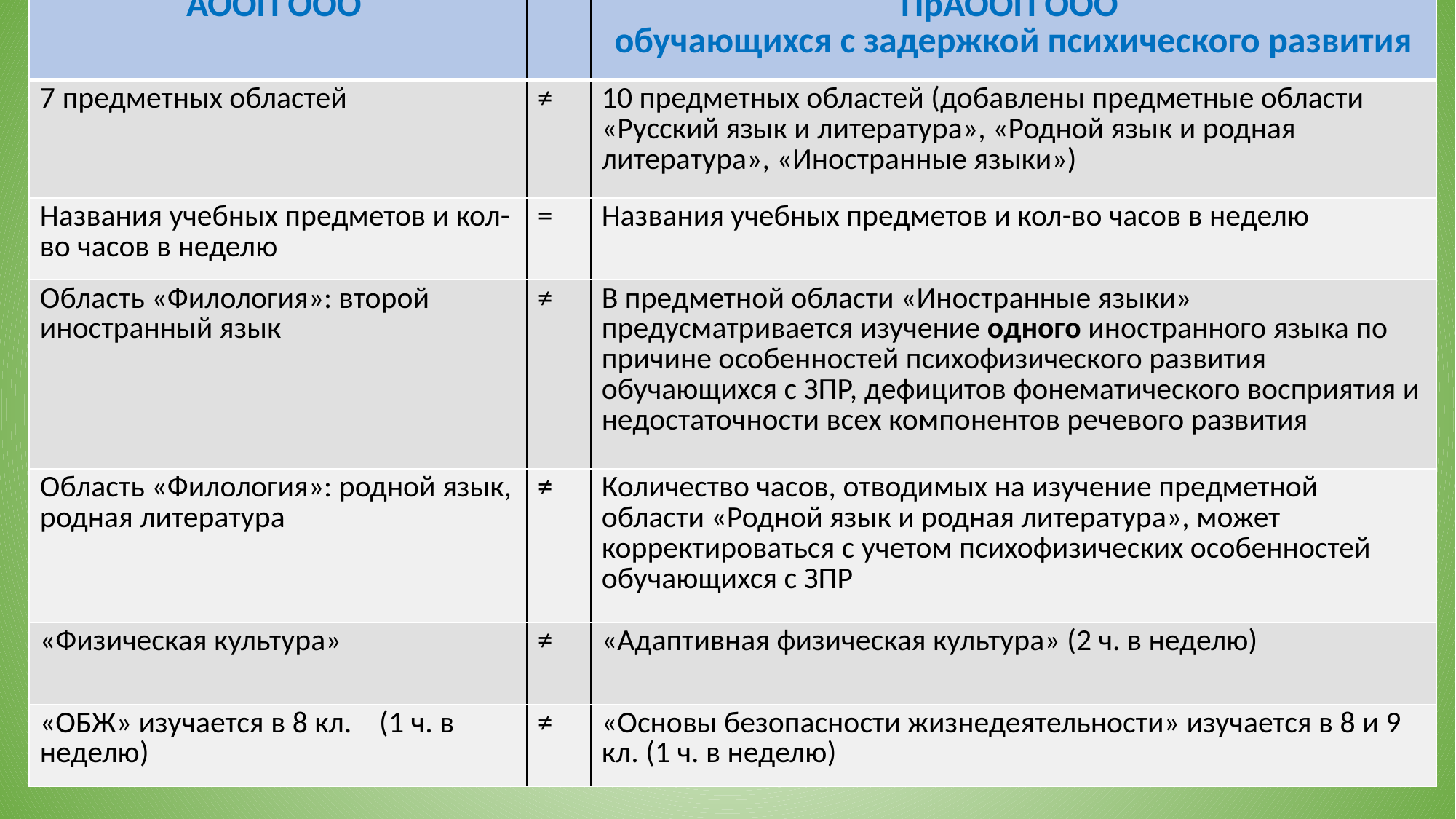

| АООП ООО |  | ПрАООП ООО обучающихся с задержкой психического развития |
| --- | --- | --- |
| 7 предметных областей | ≠ | 10 предметных областей (добавлены предметные области «Русский язык и литература», «Родной язык и родная литература», «Иностранные языки») |
| Названия учебных предметов и кол-во часов в неделю | = | Названия учебных предметов и кол-во часов в неделю |
| Область «Филология»: второй иностранный язык | ≠ | В предметной области «Иностранные языки» предусматривается изучение одного иностранного языка по причине особенностей психофизического развития обучающихся с ЗПР, дефицитов фонематического восприятия и недостаточности всех компонентов речевого развития |
| Область «Филология»: родной язык, родная литература | ≠ | Количество часов, отводимых на изучение предметной области «Родной язык и родная литература», может корректироваться с учетом психофизических особенностей обучающихся с ЗПР |
| «Физическая культура» | ≠ | «Адаптивная физическая культура» (2 ч. в неделю) |
| «ОБЖ» изучается в 8 кл. (1 ч. в неделю) | ≠ | «Основы безопасности жизнедеятельности» изучается в 8 и 9 кл. (1 ч. в неделю) |
# Учебный план